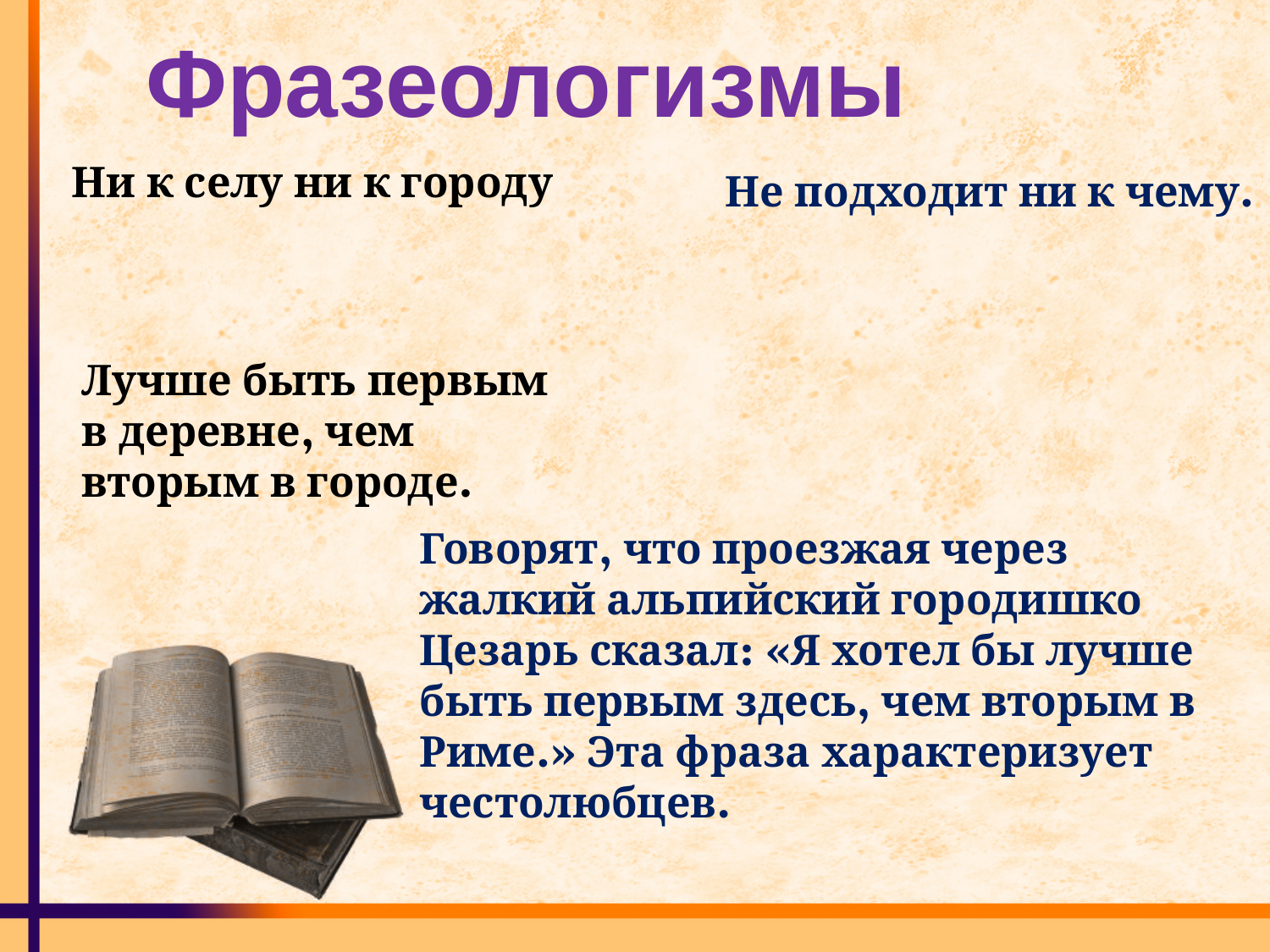

Фразеологизмы
Ни к селу ни к городу
Не подходит ни к чему.
Лучше быть первым в деревне, чем вторым в городе.
Говорят, что проезжая через жалкий альпийский городишко Цезарь сказал: «Я хотел бы лучше быть первым здесь, чем вторым в Риме.» Эта фраза характеризует честолюбцев.